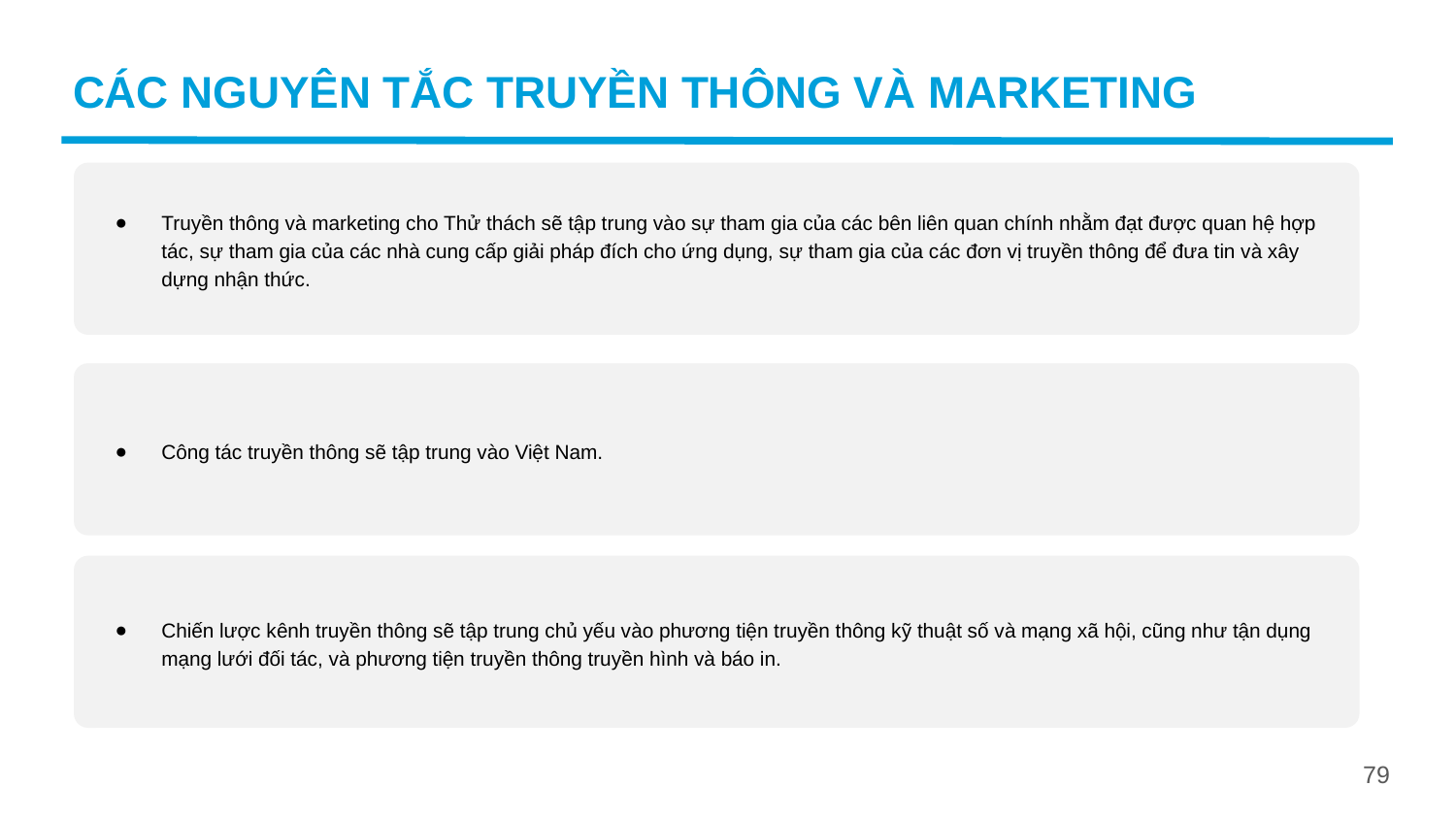

CÁC NGUYÊN TẮC TRUYỀN THÔNG VÀ MARKETING
Truyền thông và marketing cho Thử thách sẽ tập trung vào sự tham gia của các bên liên quan chính nhằm đạt được quan hệ hợp tác, sự tham gia của các nhà cung cấp giải pháp đích cho ứng dụng, sự tham gia của các đơn vị truyền thông để đưa tin và xây dựng nhận thức.
Công tác truyền thông sẽ tập trung vào Việt Nam.
Chiến lược kênh truyền thông sẽ tập trung chủ yếu vào phương tiện truyền thông kỹ thuật số và mạng xã hội, cũng như tận dụng mạng lưới đối tác, và phương tiện truyền thông truyền hình và báo in.
79